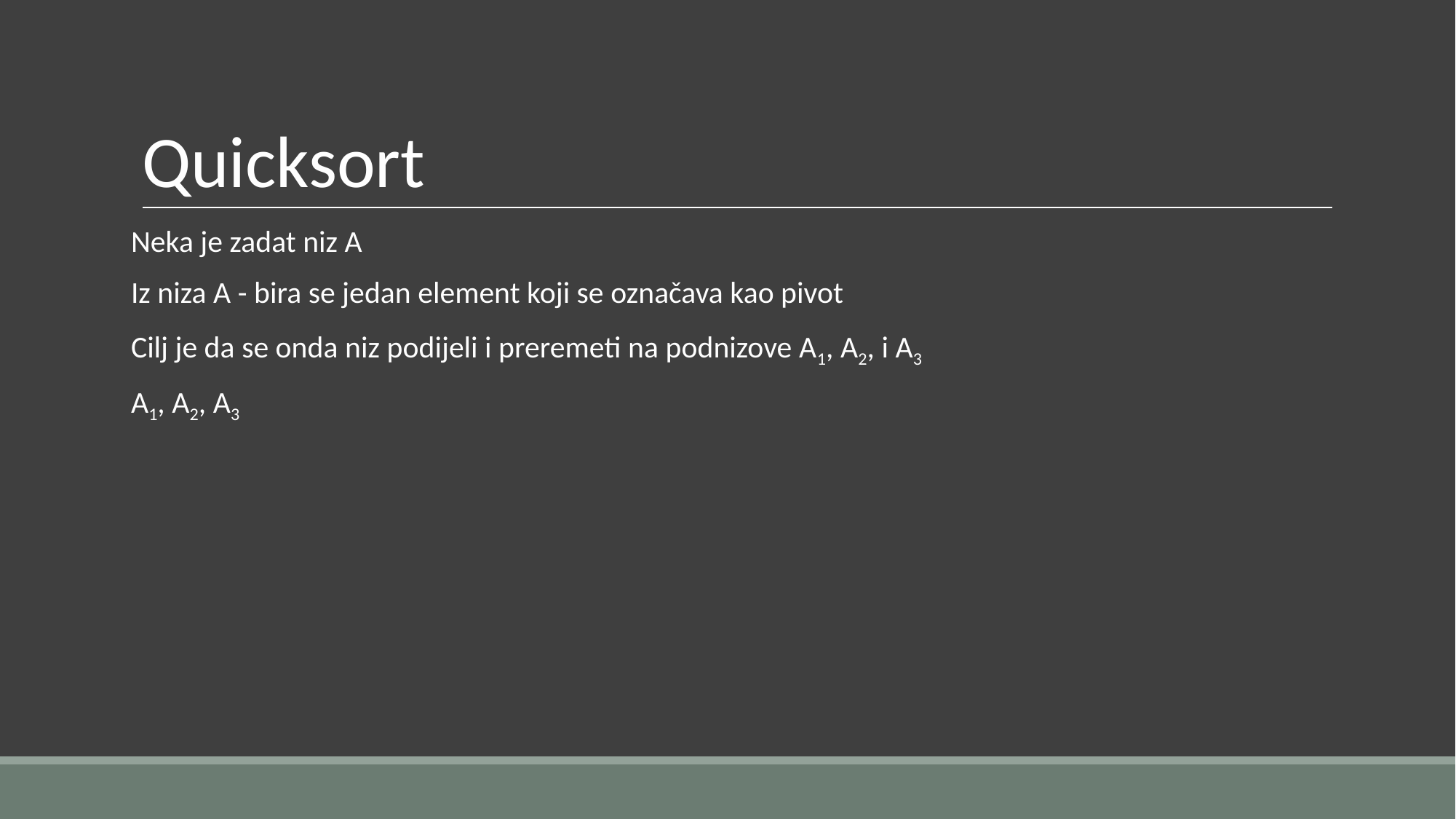

# Quicksort
Neka je zadat niz A
Iz niza A - bira se jedan element koji se označava kao pivot
Cilj je da se onda niz podijeli i preremeti na podnizove A1, A2, i A3
A1, A2, A3